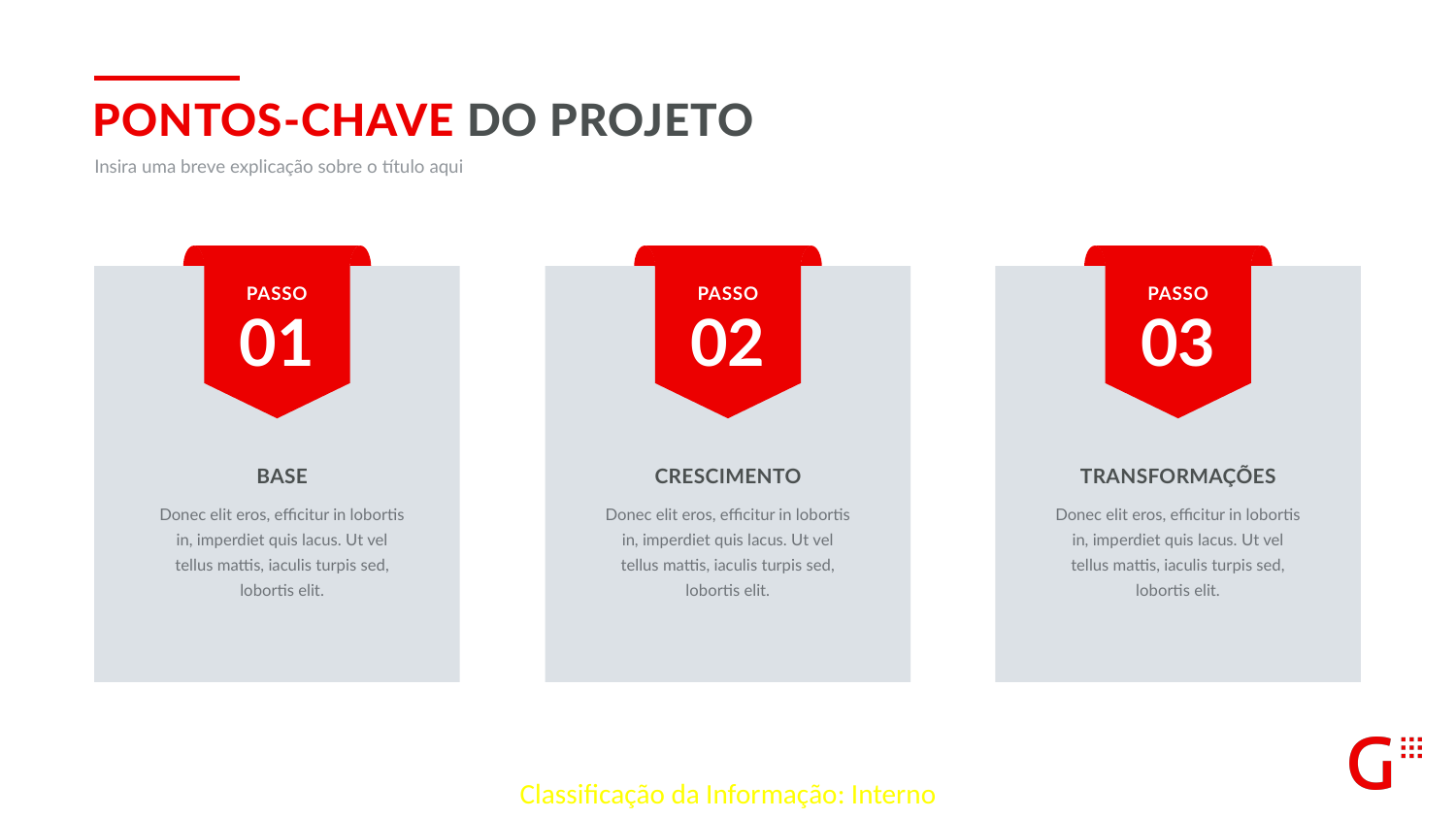

PONTOS-CHAVE DO PROJETO
Insira uma breve explicação sobre o título aqui

Passo
01
base
Donec elit eros, efficitur in lobortis in, imperdiet quis lacus. Ut vel tellus mattis, iaculis turpis sed, lobortis elit.

passo
02
crescimento
Donec elit eros, efficitur in lobortis in, imperdiet quis lacus. Ut vel tellus mattis, iaculis turpis sed, lobortis elit.

passo
03
transformações
Donec elit eros, efficitur in lobortis in, imperdiet quis lacus. Ut vel tellus mattis, iaculis turpis sed, lobortis elit.